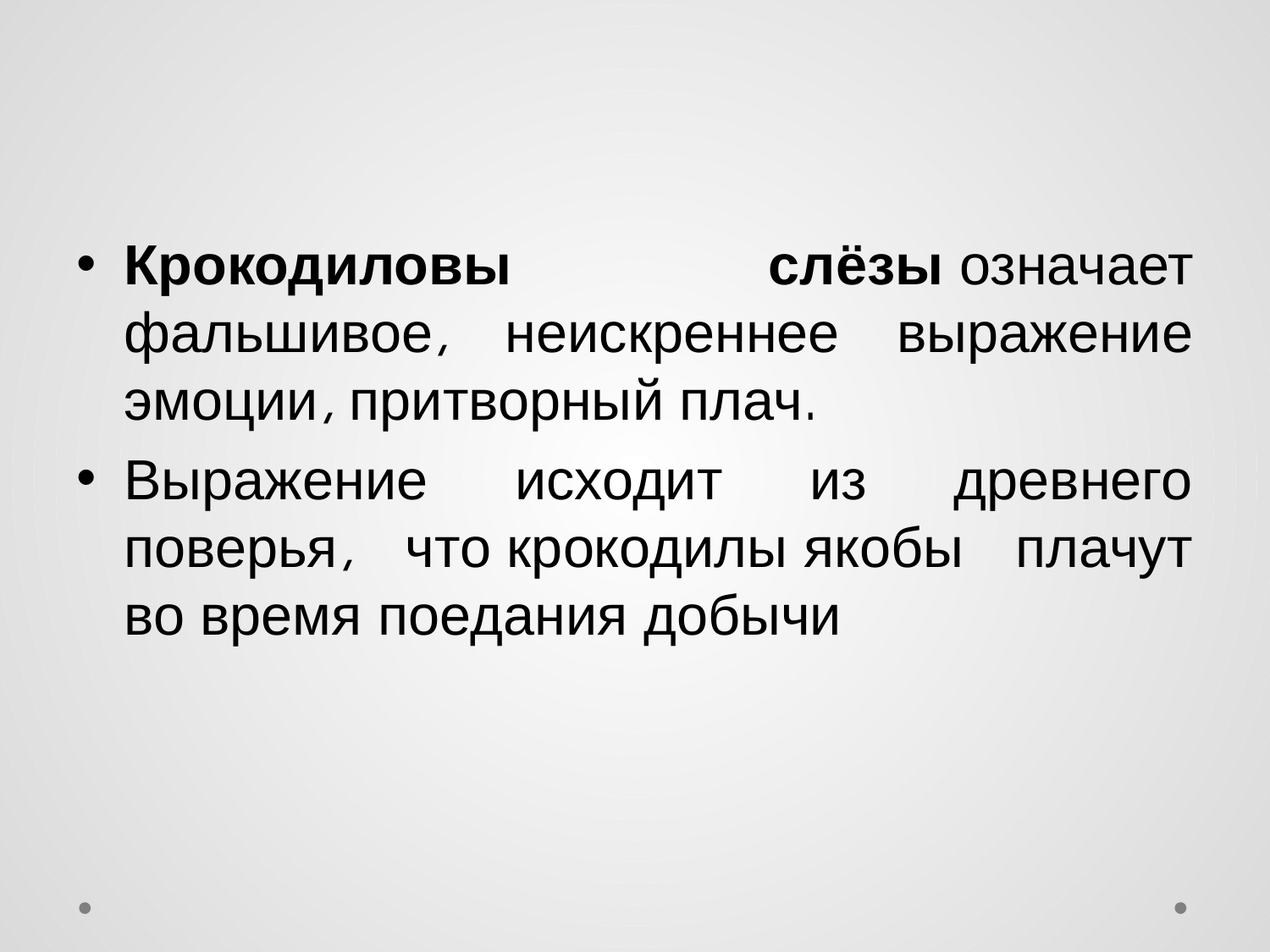

#
Крокодиловы слёзы означает фальшивое, неискреннее выражение эмоции, притворный плач.
Выражение исходит из древнего поверья, что крокодилы якобы плачут во время поедания добычи